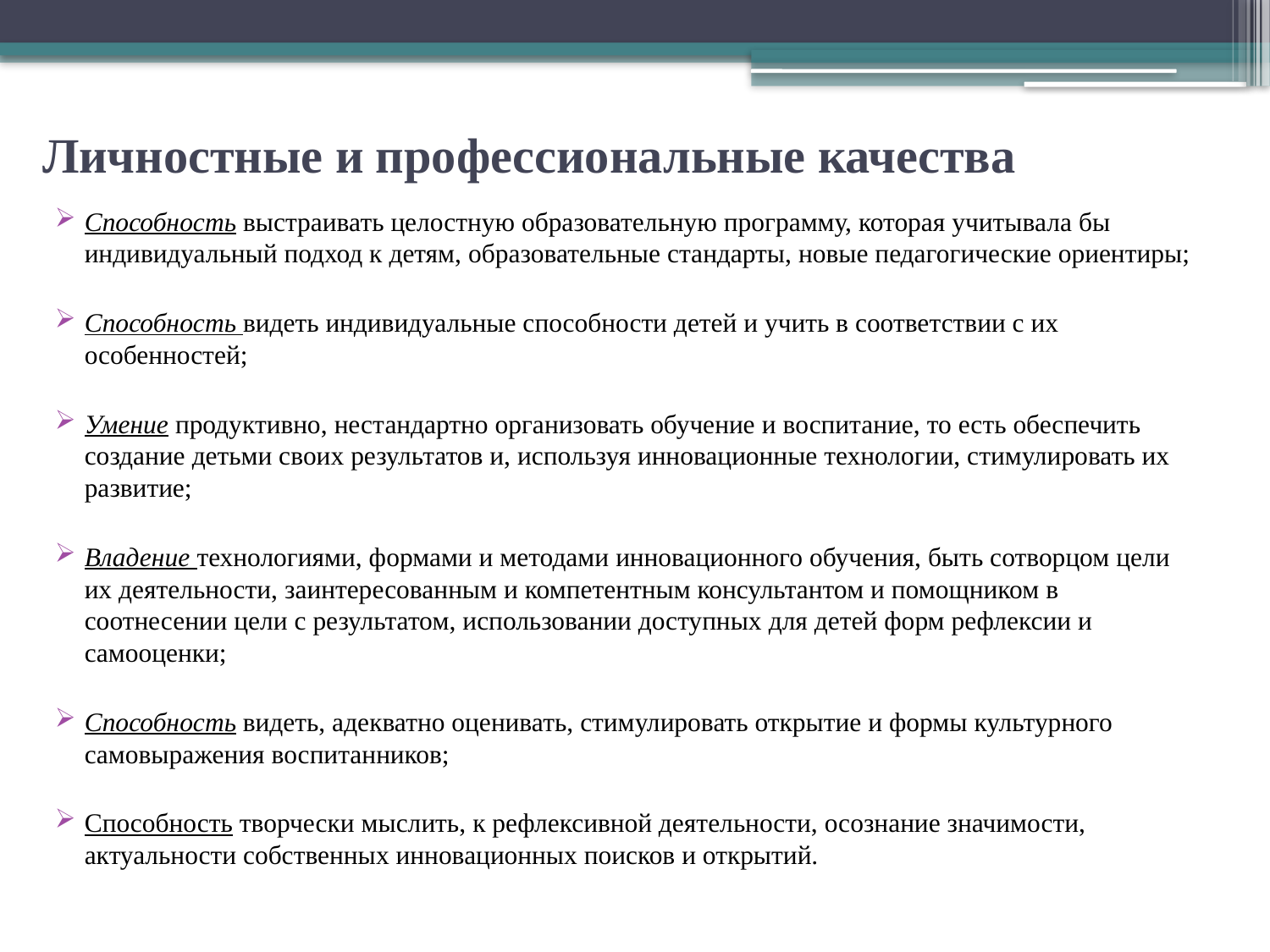

# Личностные и профессиональные качества
Способность выстраивать целостную образовательную программу, которая учитывала бы индивидуальный подход к детям, образовательные стандарты, новые педагогические ориентиры;

Способность видеть индивидуальные способности детей и учить в соответствии с их особенностей;

Умение продуктивно, нестандартно организовать обучение и воспитание, то есть обеспечить создание детьми своих результатов и, используя инновационные технологии, стимулировать их развитие;

Владение технологиями, формами и методами инновационного обучения, быть сотворцом цели их деятельности, заинтересованным и компетентным консультантом и помощником в соотнесении цели с результатом, использовании доступных для детей форм рефлексии и самооценки;

Способность видеть, адекватно оценивать, стимулировать открытие и формы культурного самовыражения воспитанников;

Способность творчески мыслить, к рефлексивной деятельности, осознание значимости, актуальности собственных инновационных поисков и открытий.